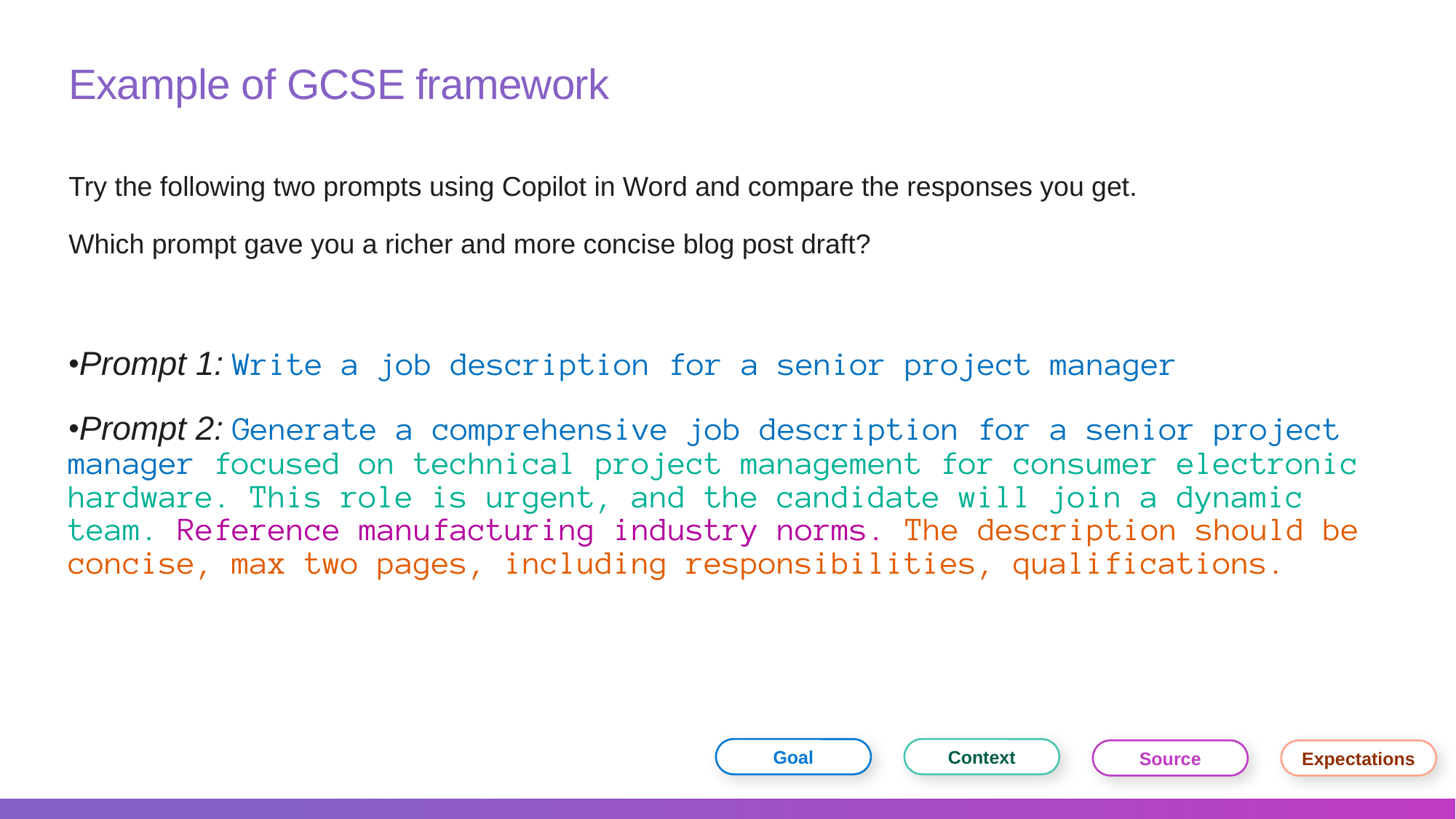

# Example of GCSE framework
Try the following two prompts using Copilot in Word and compare the responses you get.
Which prompt gave you a richer and more concise blog post draft?

Prompt 1: Write a job description for a senior project manager
Prompt 2: Generate a comprehensive job description for a senior project manager focused on technical project management for consumer electronic hardware. This role is urgent, and the candidate will join a dynamic team. Reference manufacturing industry norms. The description should be concise, max two pages, including responsibilities, qualifications.

Goal
Context
Source
Expectations